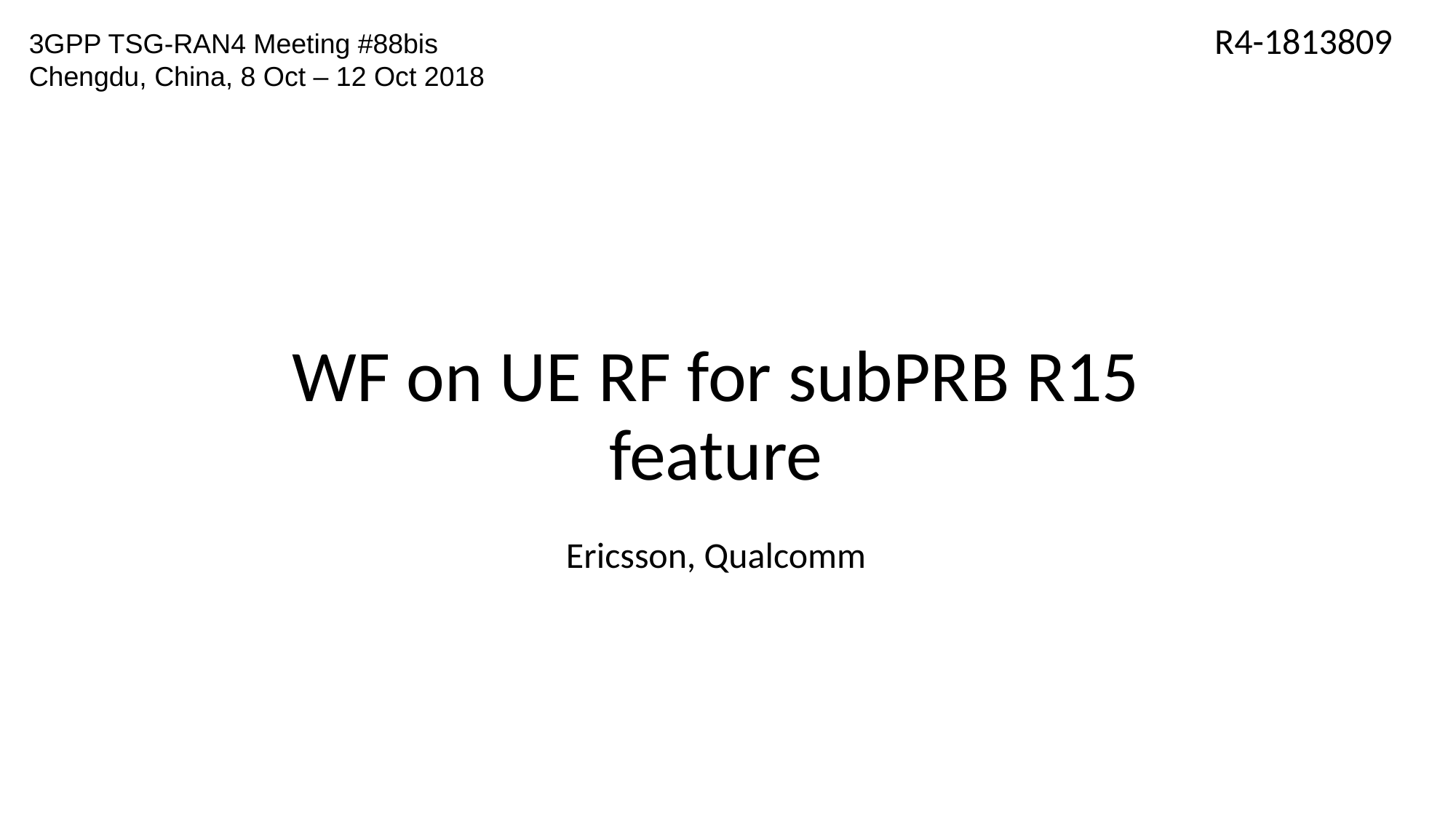

R4-1813809
3GPP TSG-RAN4 Meeting #88bis
Chengdu, China, 8 Oct – 12 Oct 2018
# WF on UE RF for subPRB R15 feature
Ericsson, Qualcomm